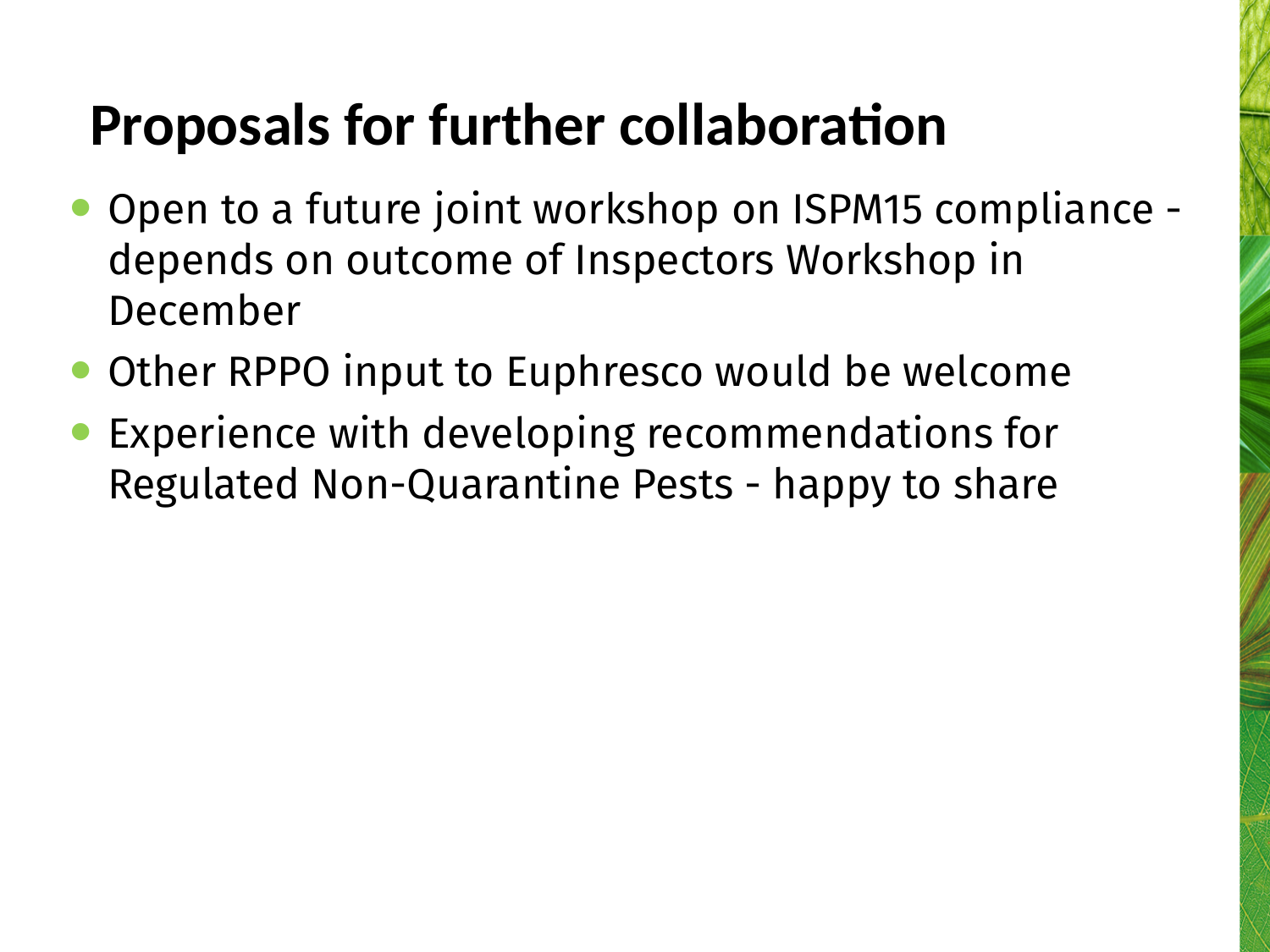

# Proposals for further collaboration
Open to a future joint workshop on ISPM15 compliance - depends on outcome of Inspectors Workshop in December
Other RPPO input to Euphresco would be welcome
Experience with developing recommendations for Regulated Non-Quarantine Pests - happy to share